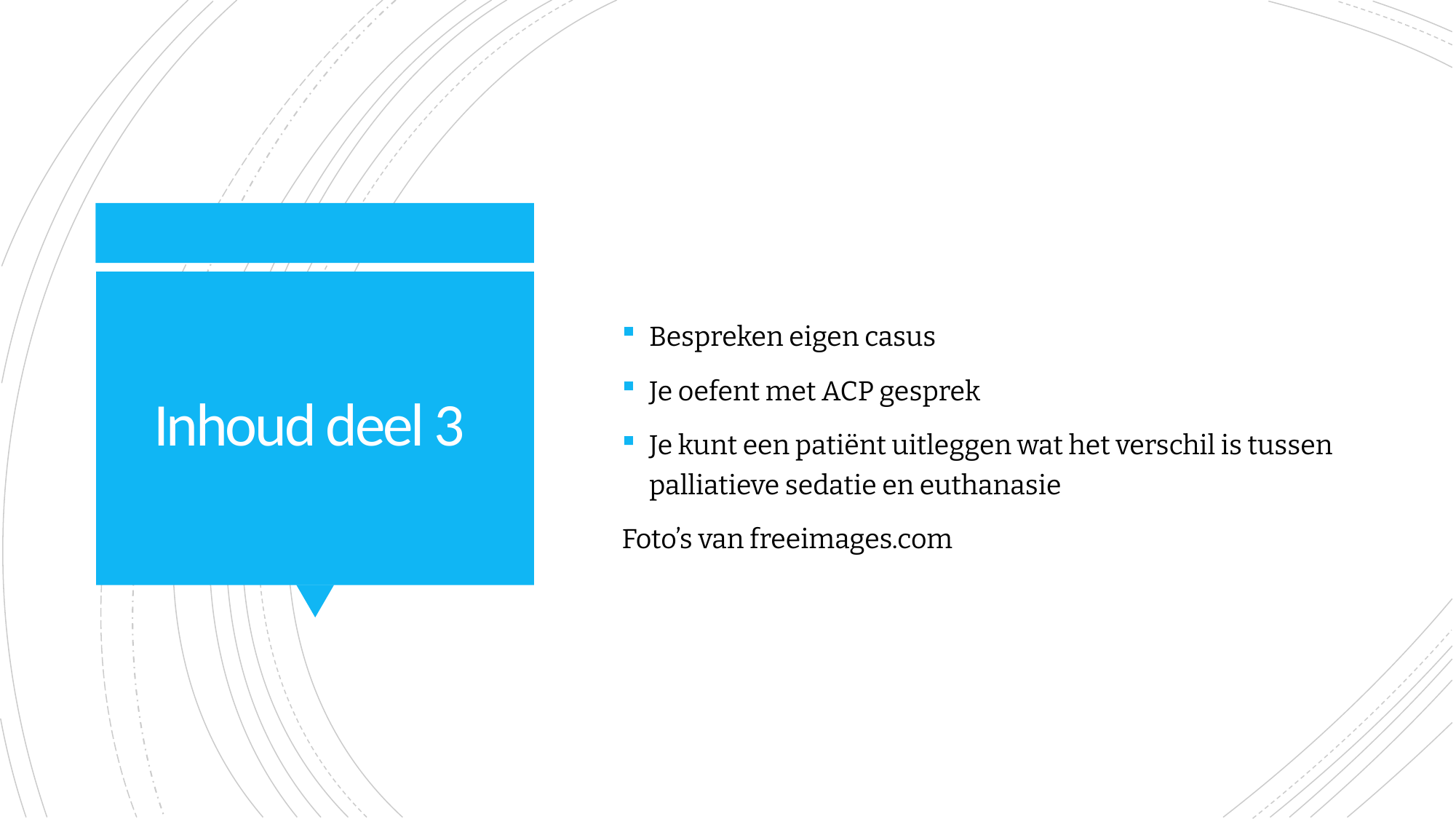

Bespreken eigen casus
Je oefent met ACP gesprek
Je kunt een patiënt uitleggen wat het verschil is tussen palliatieve sedatie en euthanasie
Foto’s van freeimages.com
# Inhoud deel 3